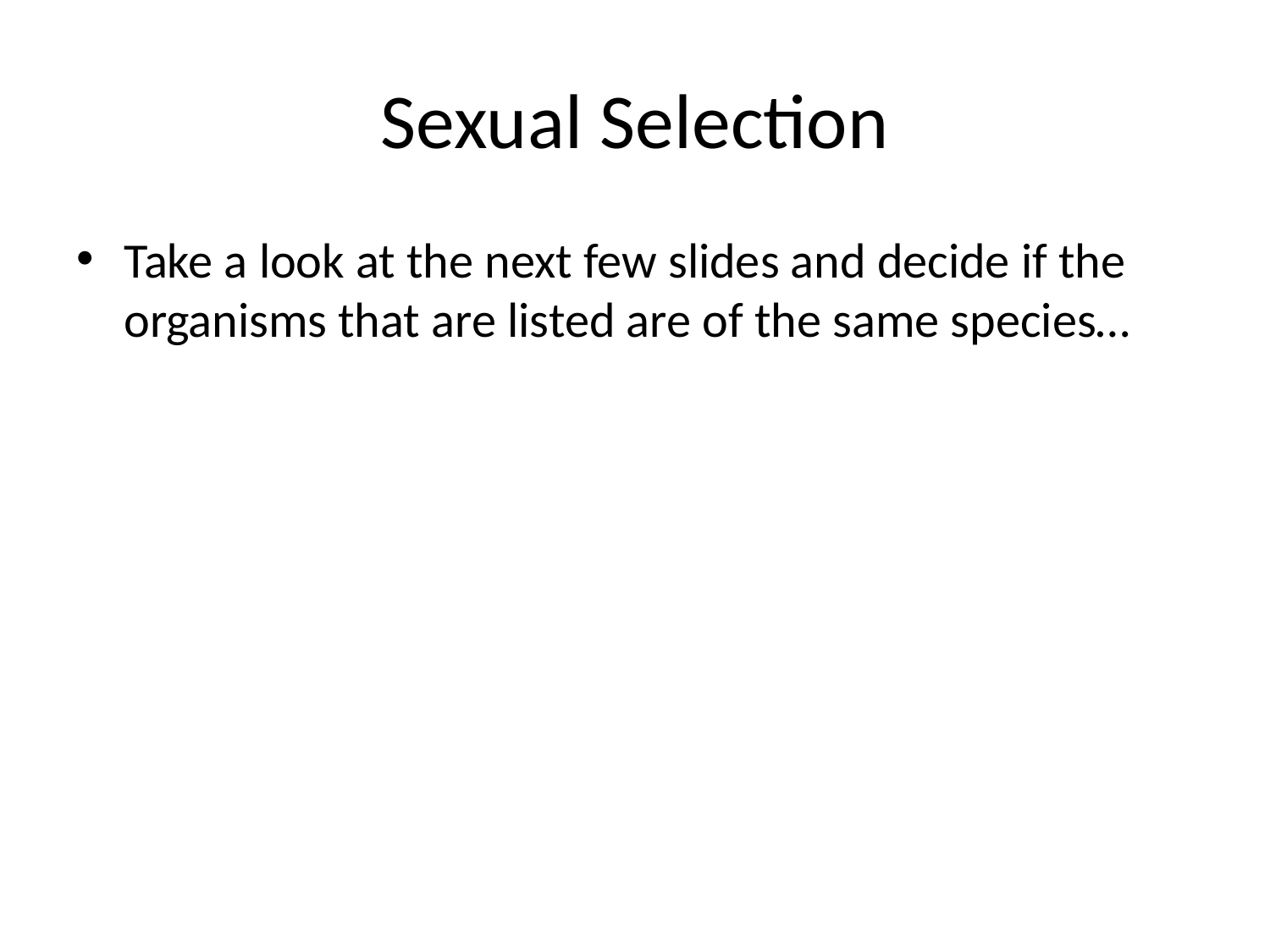

# Sexual Selection
Take a look at the next few slides and decide if the organisms that are listed are of the same species…